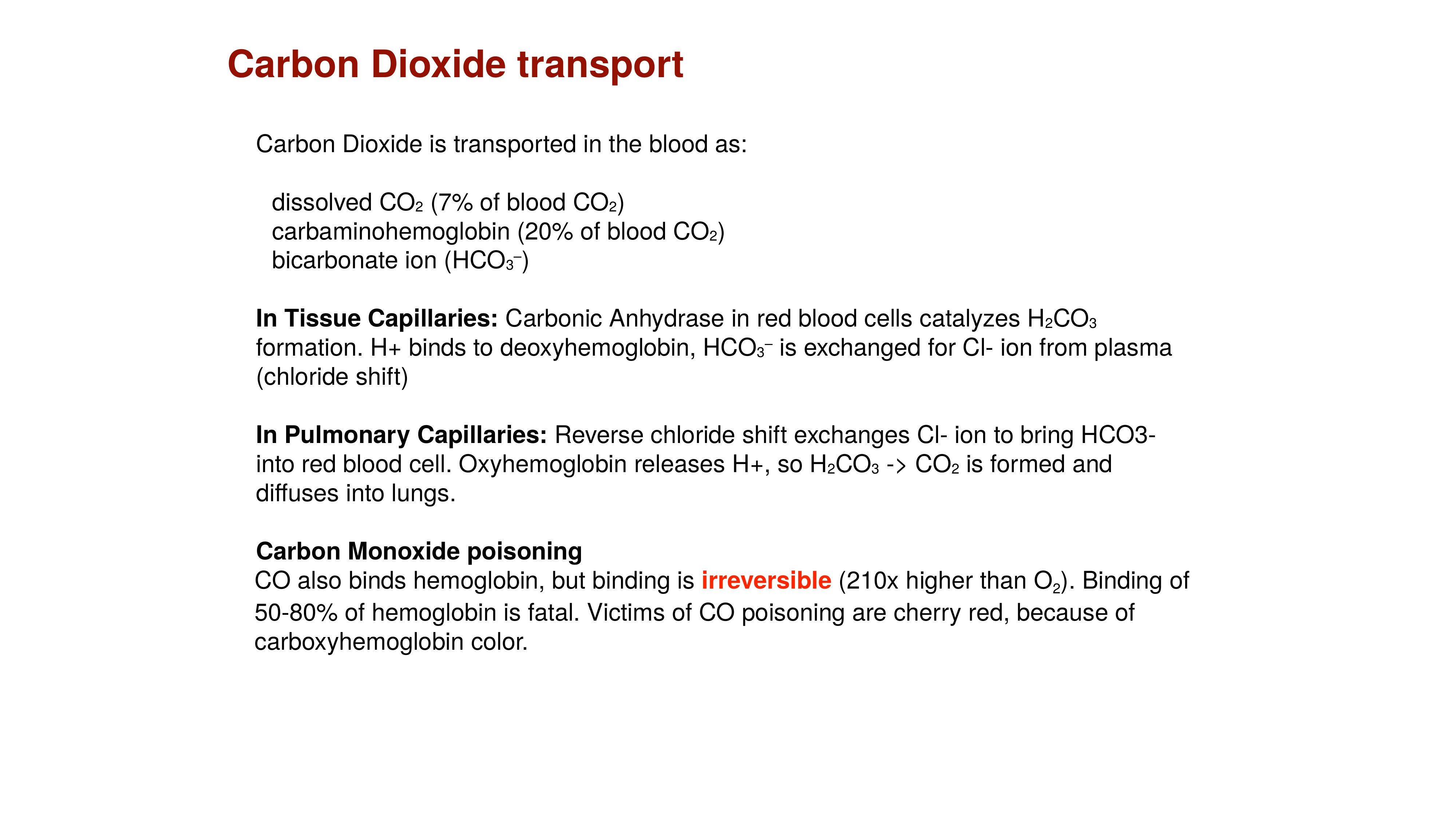

Carbon Dioxide transport
Carbon Dioxide is transported in the blood as:

dissolved CO2 (7% of blood CO2)
carbaminohemoglobin (20% of blood CO2)
bicarbonate ion (HCO3–)

In Tissue Capillaries: Carbonic Anhydrase in red blood cells catalyzes H2CO3 formation. H+ binds to deoxyhemoglobin, HCO3– is exchanged for Cl- ion from plasma (chloride shift)

In Pulmonary Capillaries: Reverse chloride shift exchanges Cl- ion to bring HCO3- into red blood cell. Oxyhemoglobin releases H+, so H2CO3 -> CO2 is formed and diffuses into lungs.

Carbon Monoxide poisoning
CO also binds hemoglobin, but binding is irreversible (210x higher than O2). Binding of 50-80% of hemoglobin is fatal. Victims of CO poisoning are cherry red, because of carboxyhemoglobin color.